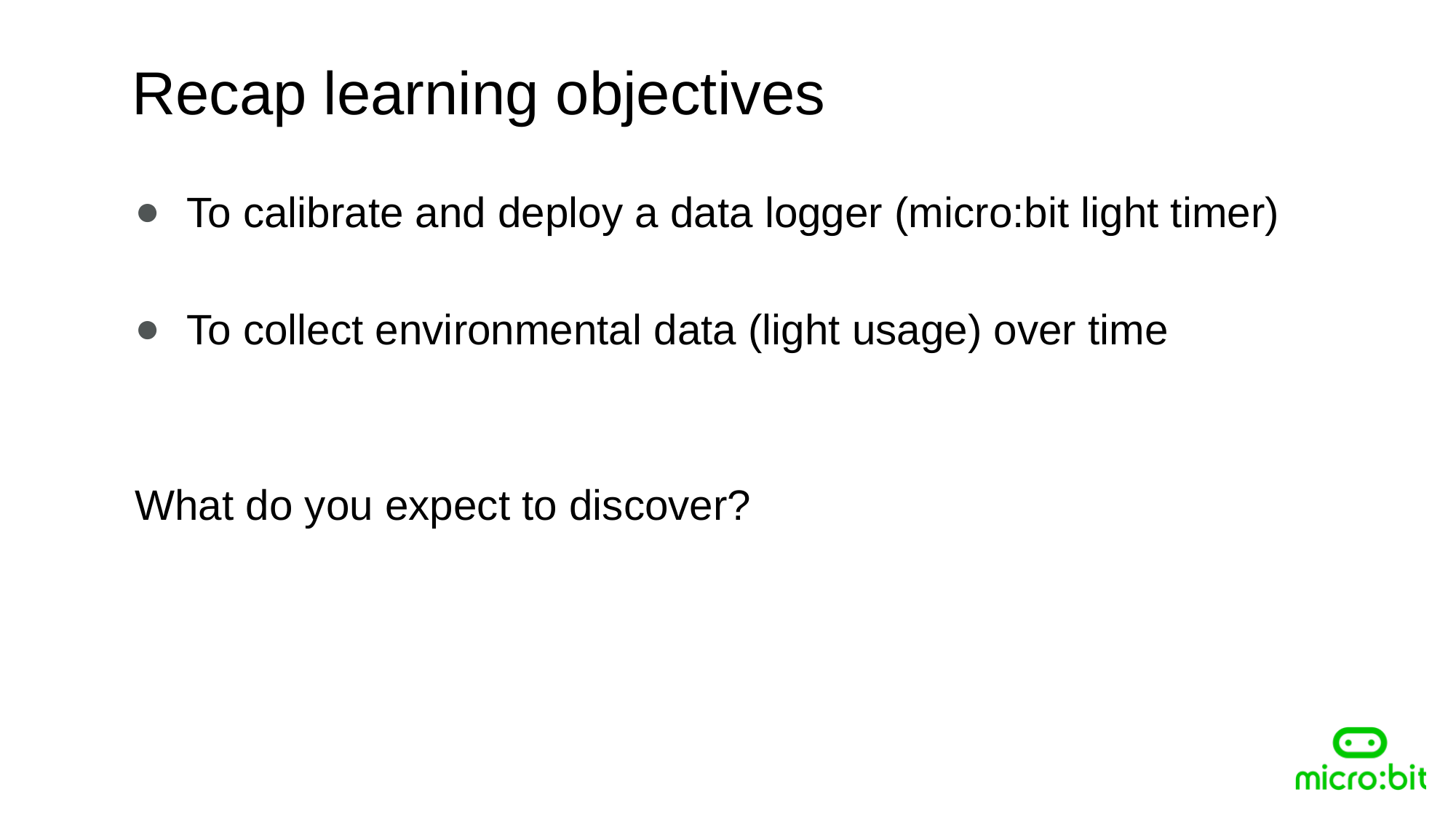

Recap learning objectives

To calibrate and deploy a data logger (micro:bit light timer)

To collect environmental data (light usage) over time

What do you expect to discover?